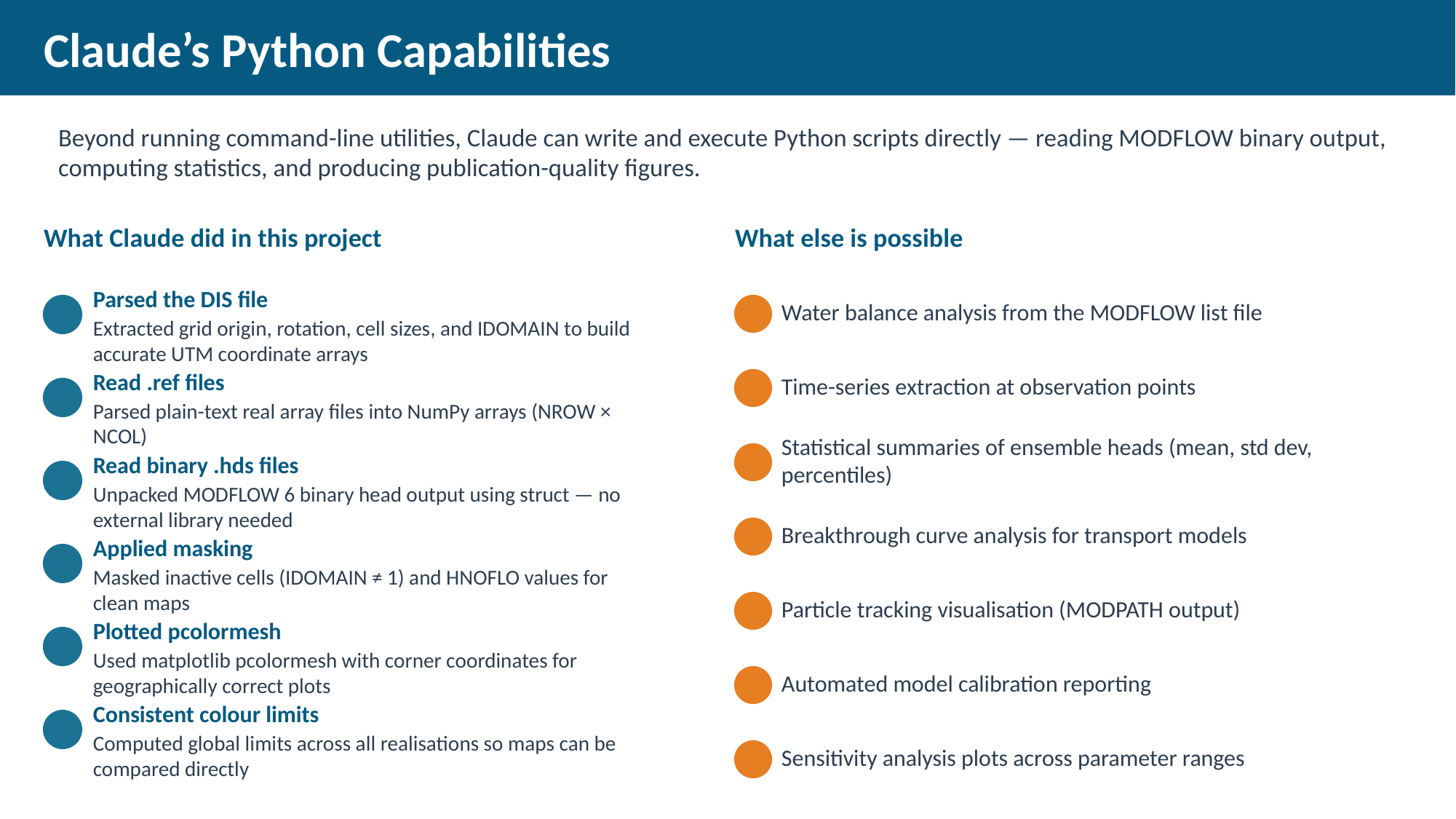

Claude’s Python Capabilities
Beyond running command-line utilities, Claude can write and execute Python scripts directly — reading MODFLOW binary output, computing statistics, and producing publication-quality figures.
What Claude did in this project
What else is possible
Parsed the DIS file
Water balance analysis from the MODFLOW list file

Extracted grid origin, rotation, cell sizes, and IDOMAIN to build accurate UTM coordinate arrays
Time-series extraction at observation points
Read .ref files

Parsed plain-text real array files into NumPy arrays (NROW × NCOL)
Statistical summaries of ensemble heads (mean, std dev, percentiles)
Read binary .hds files

Unpacked MODFLOW 6 binary head output using struct — no external library needed
Breakthrough curve analysis for transport models

Applied masking

Masked inactive cells (IDOMAIN ≠ 1) and HNOFLO values for clean maps
Particle tracking visualisation (MODPATH output)

Plotted pcolormesh

Automated model calibration reporting
Used matplotlib pcolormesh with corner coordinates for geographically correct plots

Consistent colour limits

Sensitivity analysis plots across parameter ranges
Computed global limits across all realisations so maps can be compared directly